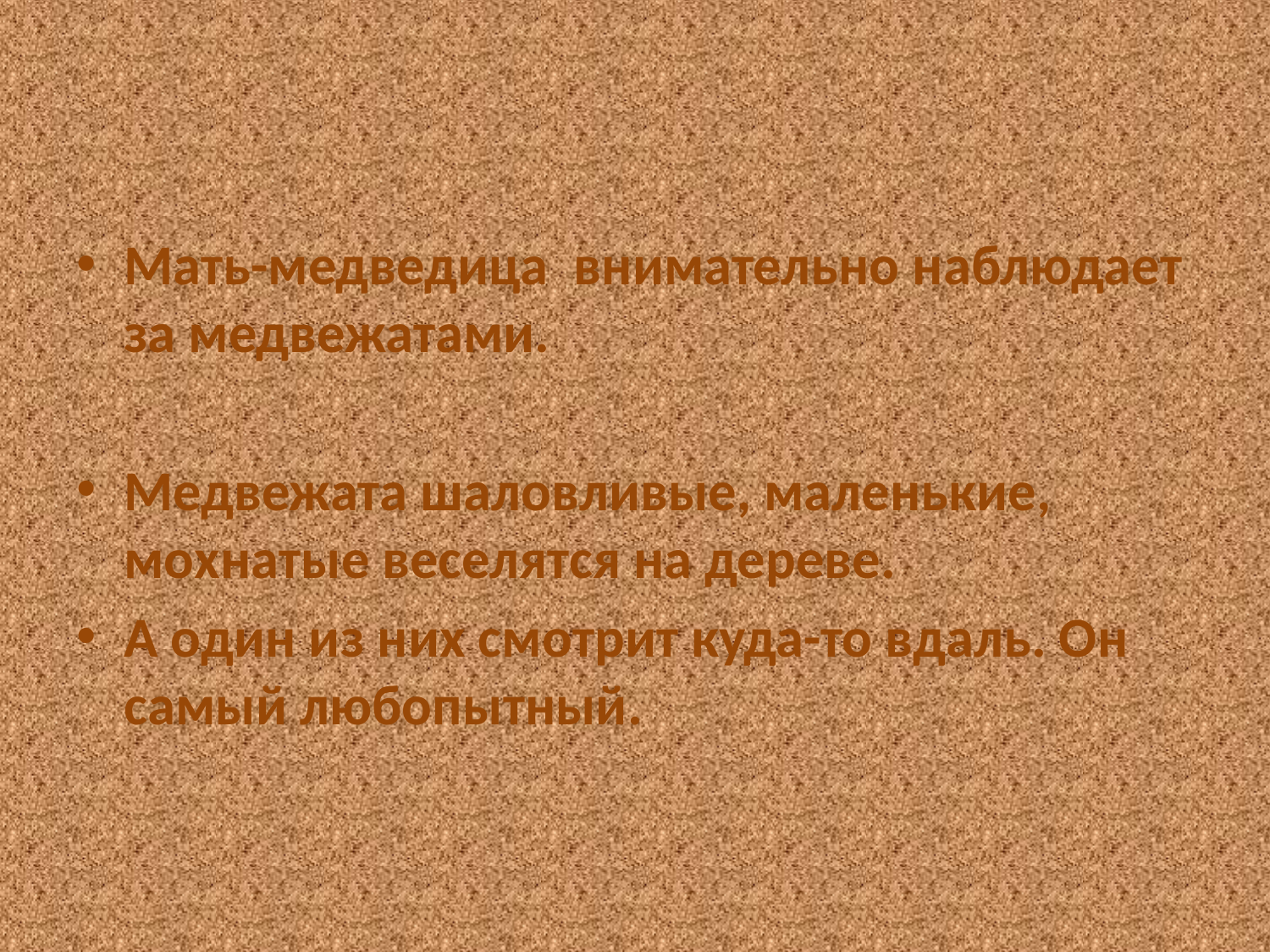

#
Мать-медведица  внимательно наблюдает за медвежатами.

Медвежата шаловливые, маленькие, мохнатые веселятся на дереве.
А один из них смотрит куда-то вдаль. Он самый любопытный.